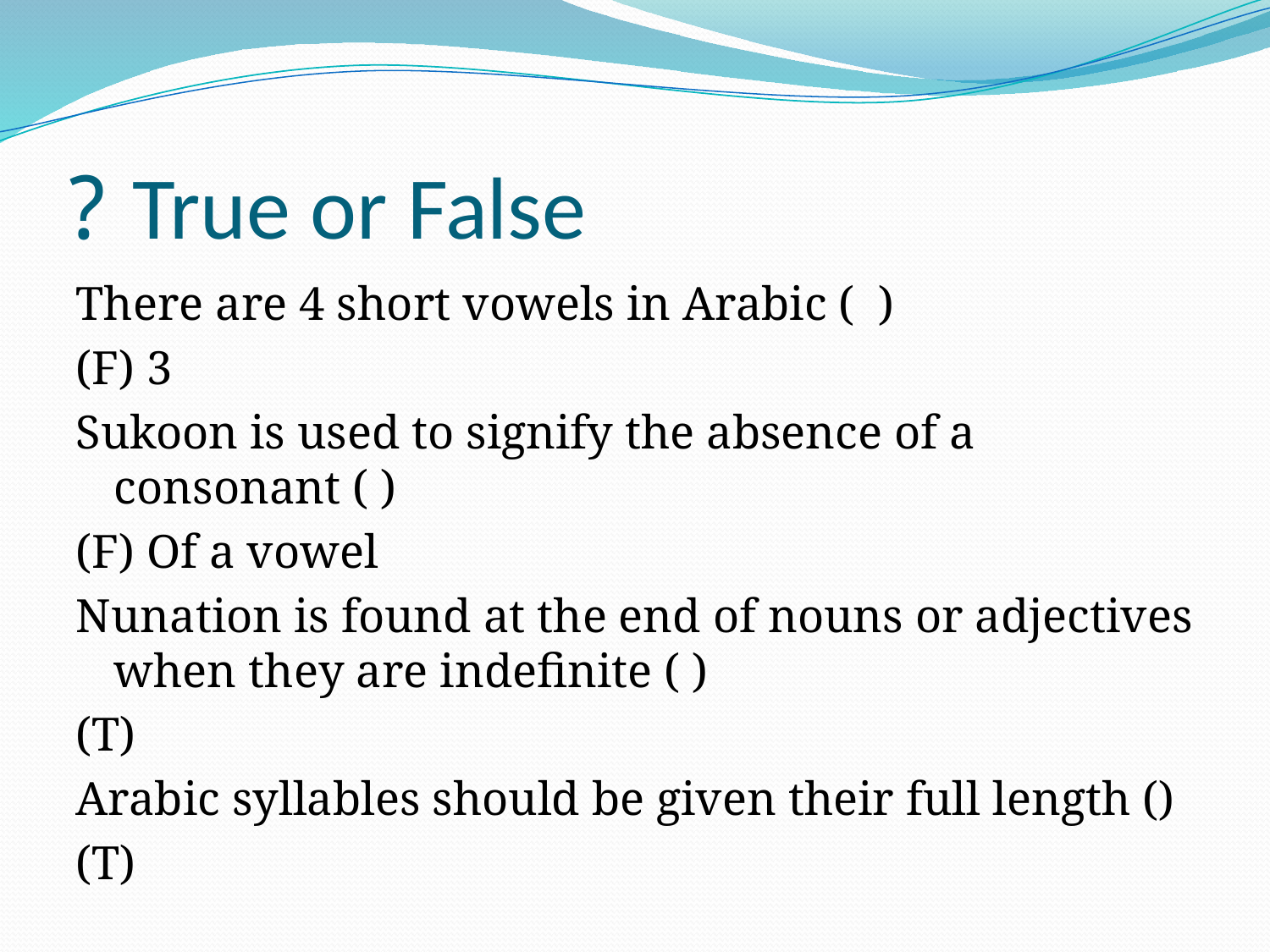

# True or False ?
There are 4 short vowels in Arabic (  )
(F) 3
Sukoon is used to signify the absence of a consonant ( )
(F) Of a vowel
Nunation is found at the end of nouns or adjectives when they are indefinite ( )
(T)
Arabic syllables should be given their full length ()
(T)